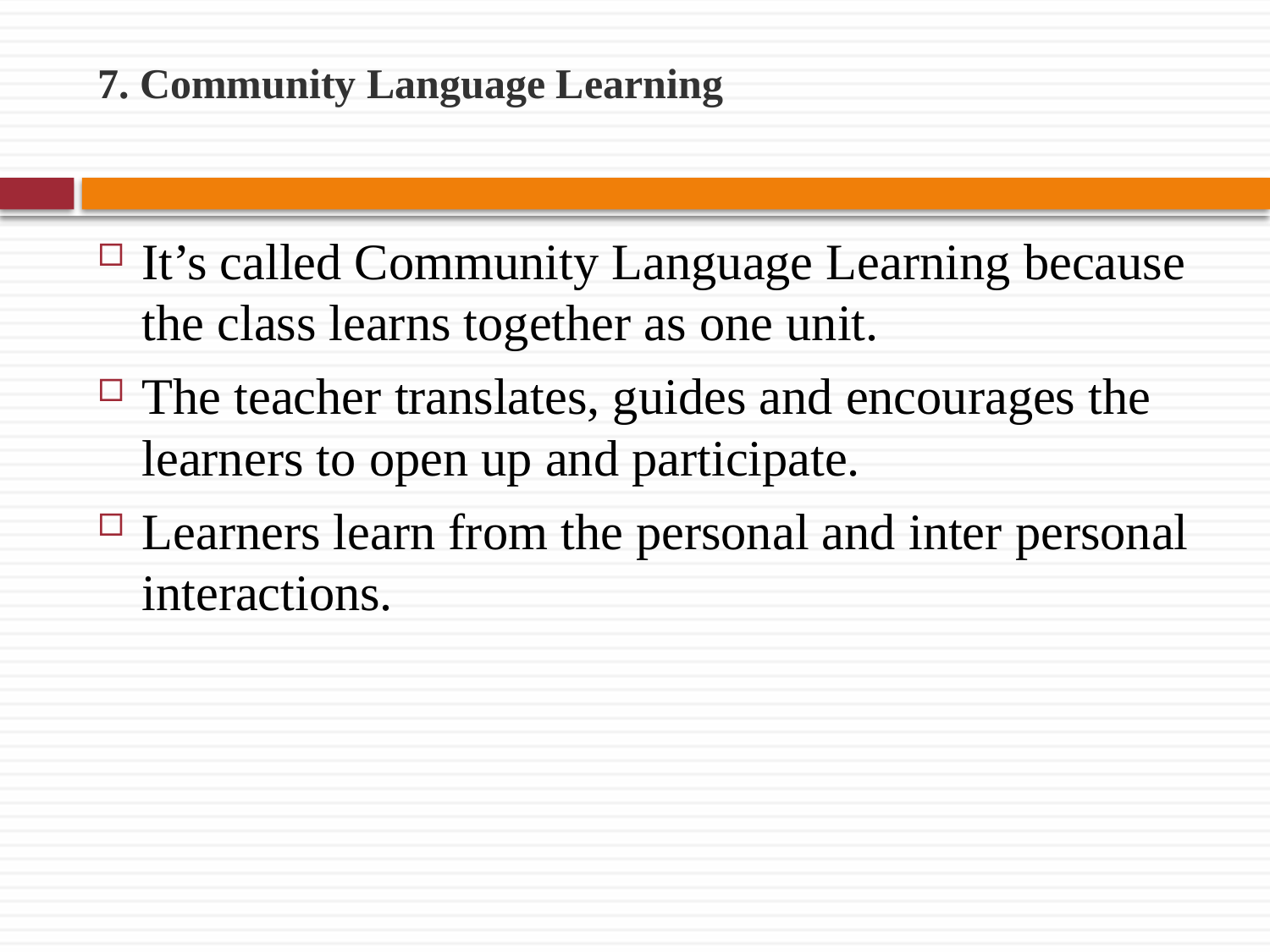

# 7. Community Language Learning
It’s called Community Language Learning because the class learns together as one unit.
The teacher translates, guides and encourages the learners to open up and participate.
Learners learn from the personal and inter personal interactions.